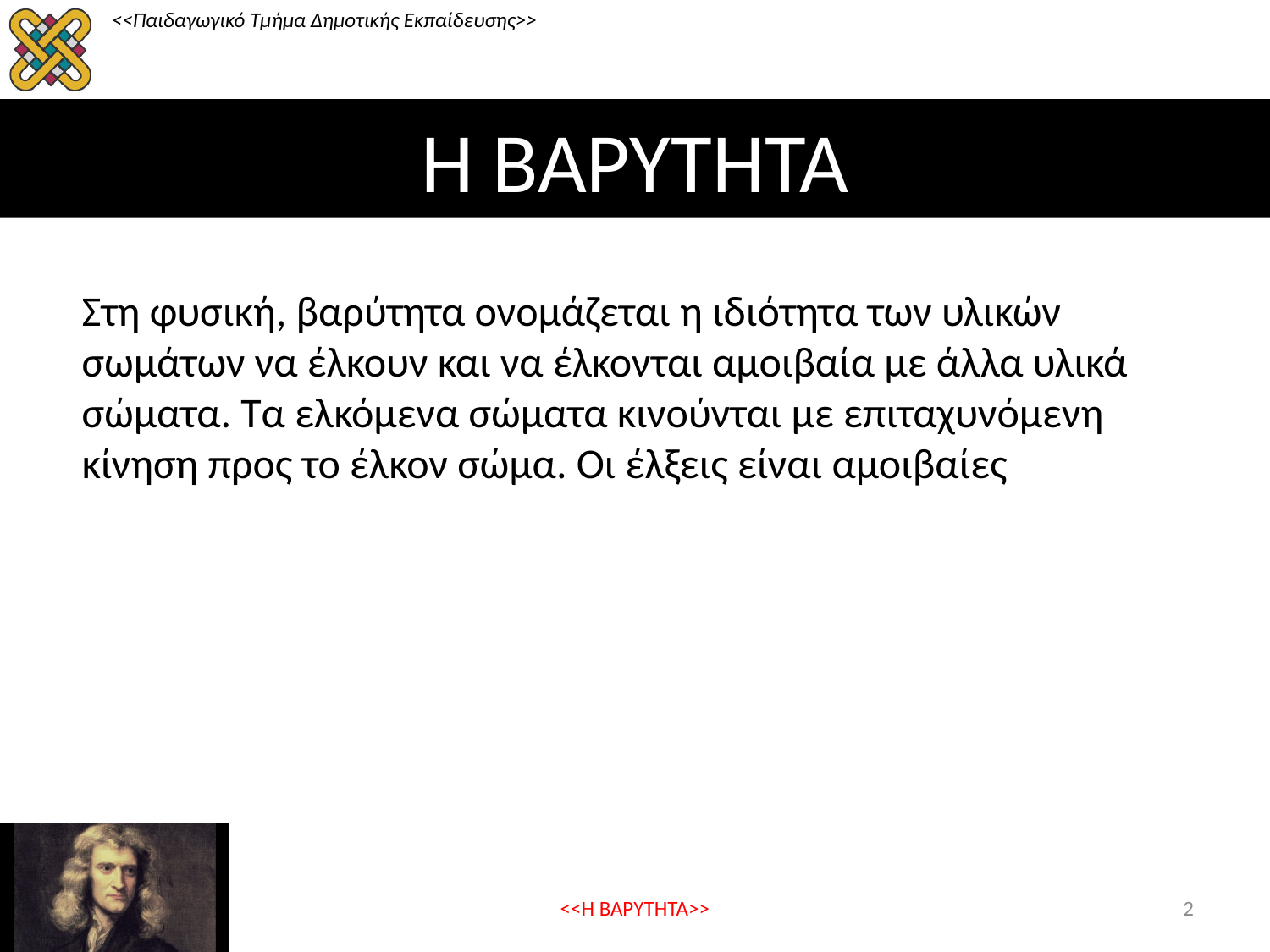

# Η ΒΑΡΥΤΗΤΑ
Στη φυσική, βαρύτητα ονομάζεται η ιδιότητα των υλικών σωμάτων να έλκουν και να έλκονται αμοιβαία με άλλα υλικά σώματα. Τα ελκόμενα σώματα κινούνται με επιταχυνόμενη κίνηση προς το έλκον σώμα. Οι έλξεις είναι αμοιβαίες
<<Η ΒΑΡΎΤΗΤΑ>>
2